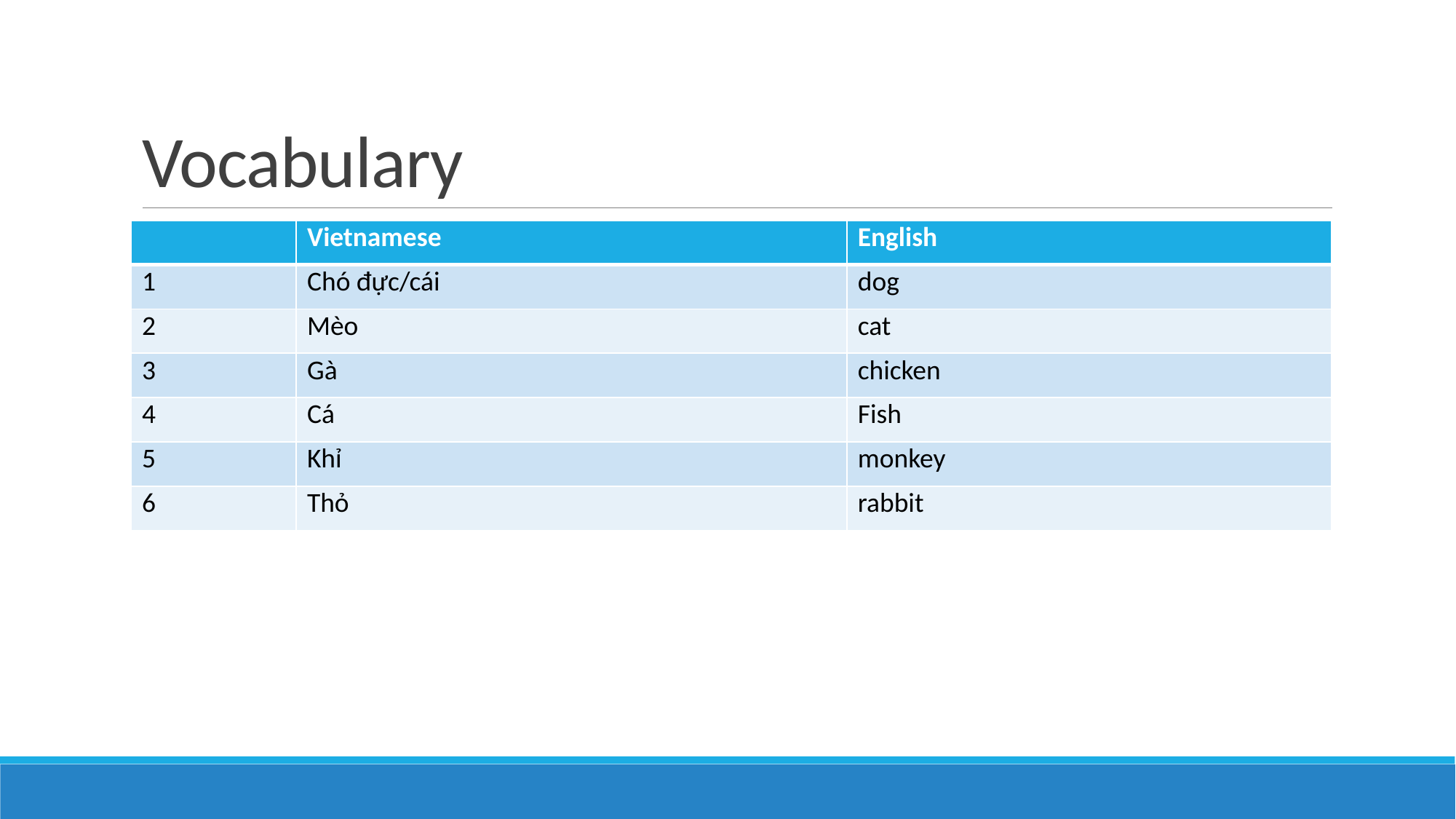

# Vocabulary
|  | Vietnamese | English |
| --- | --- | --- |
| 1 | Chó đực/cái | dog |
| 2 | Mèo | cat |
| 3 | Gà | chicken |
| 4 | Cá | Fish |
| 5 | Khỉ | monkey |
| 6 | Thỏ | rabbit |